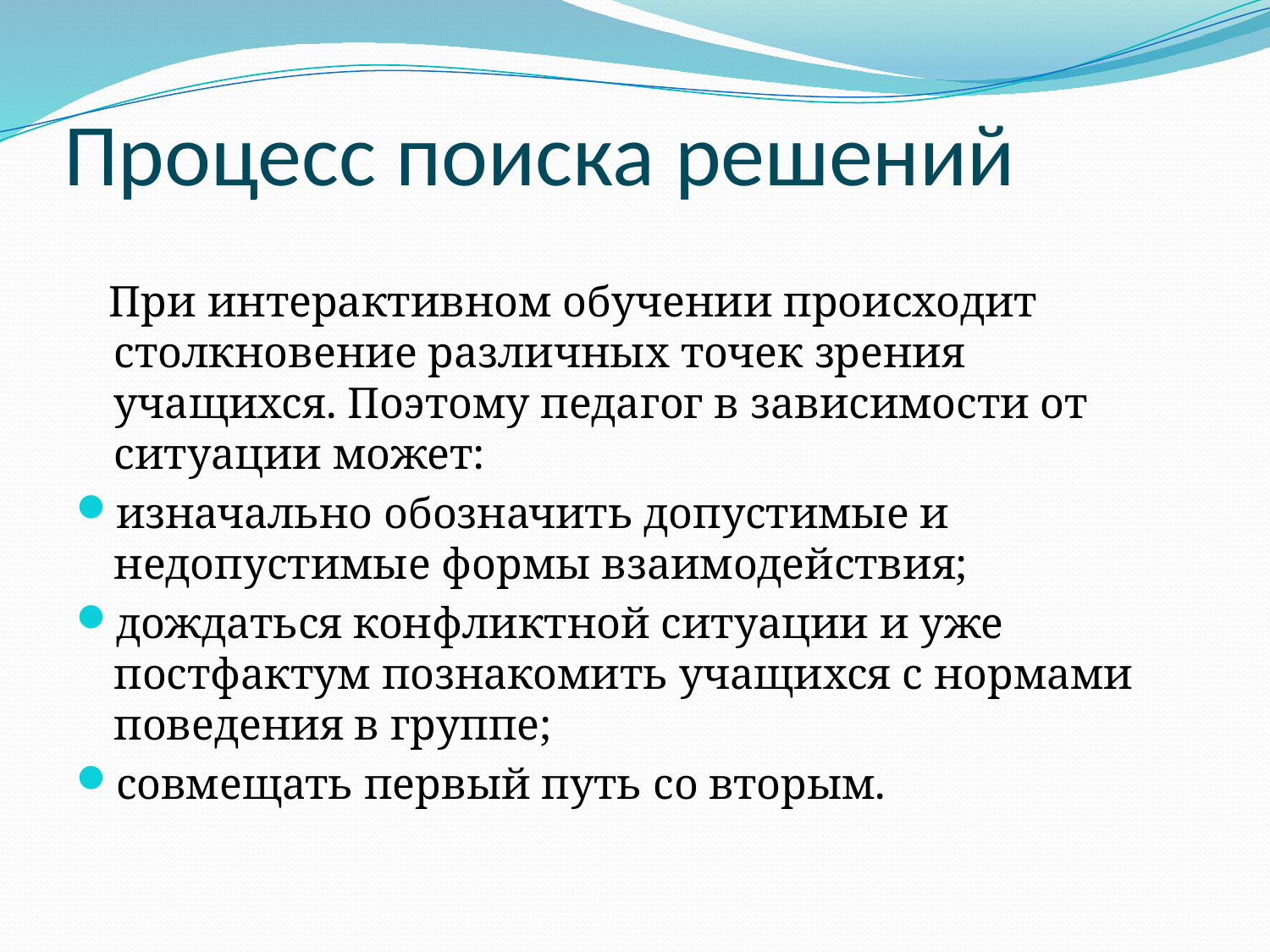

# Процесс поиска решений
   При интерактивном обучении происходит столкновение различных точек зрения учащихся. Поэтому педагог в зависимости от ситуации может:
изначально обозначить допустимые и недопустимые формы взаимодействия;
дождаться конфликтной ситуации и уже постфактум познакомить учащихся с нормами поведения в группе;
совмещать первый путь со вторым.